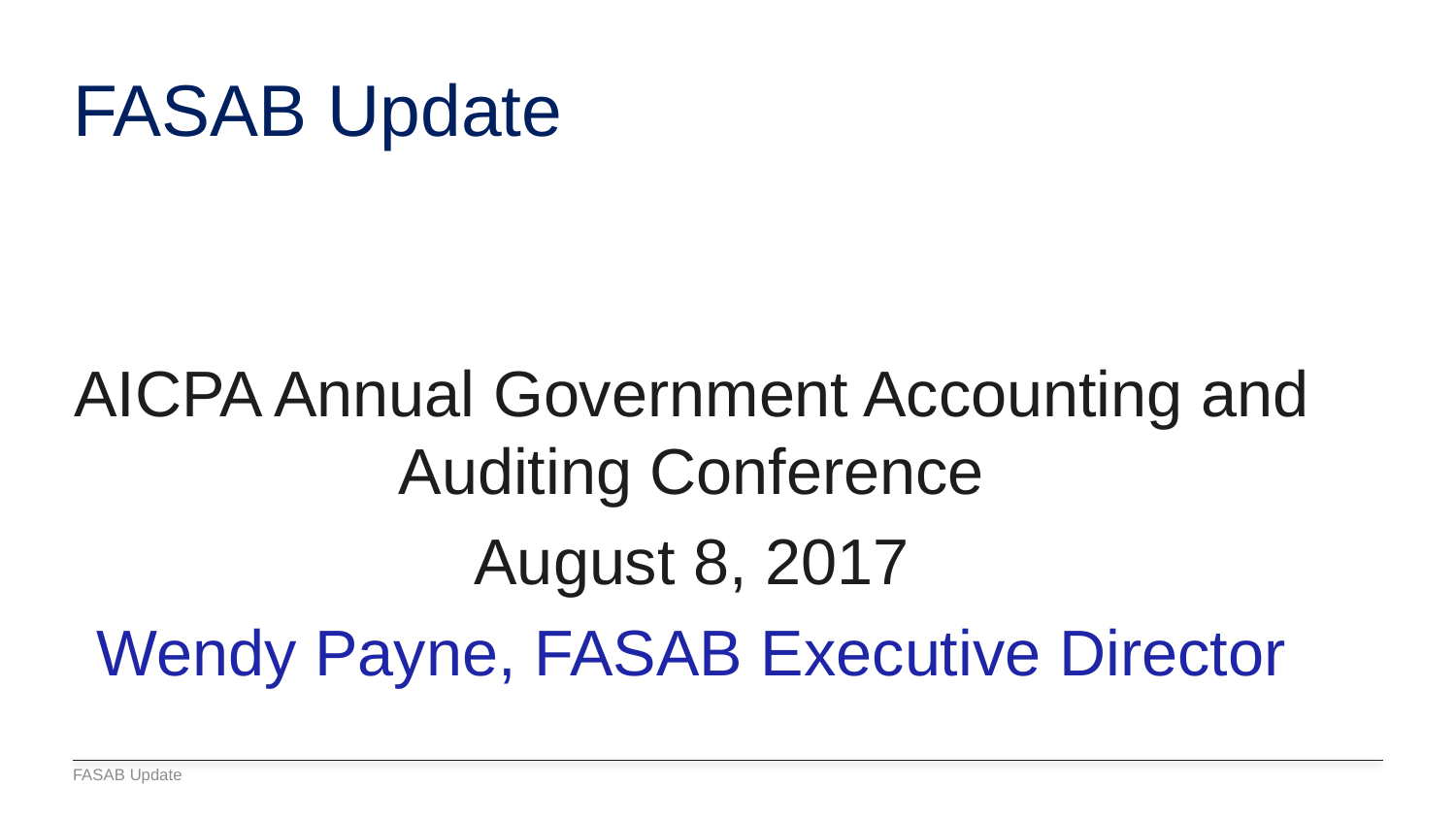

# FASAB Update

AICPA Annual Government Accounting and Auditing Conference
August 8, 2017
Wendy Payne, FASAB Executive Director

FASAB Update